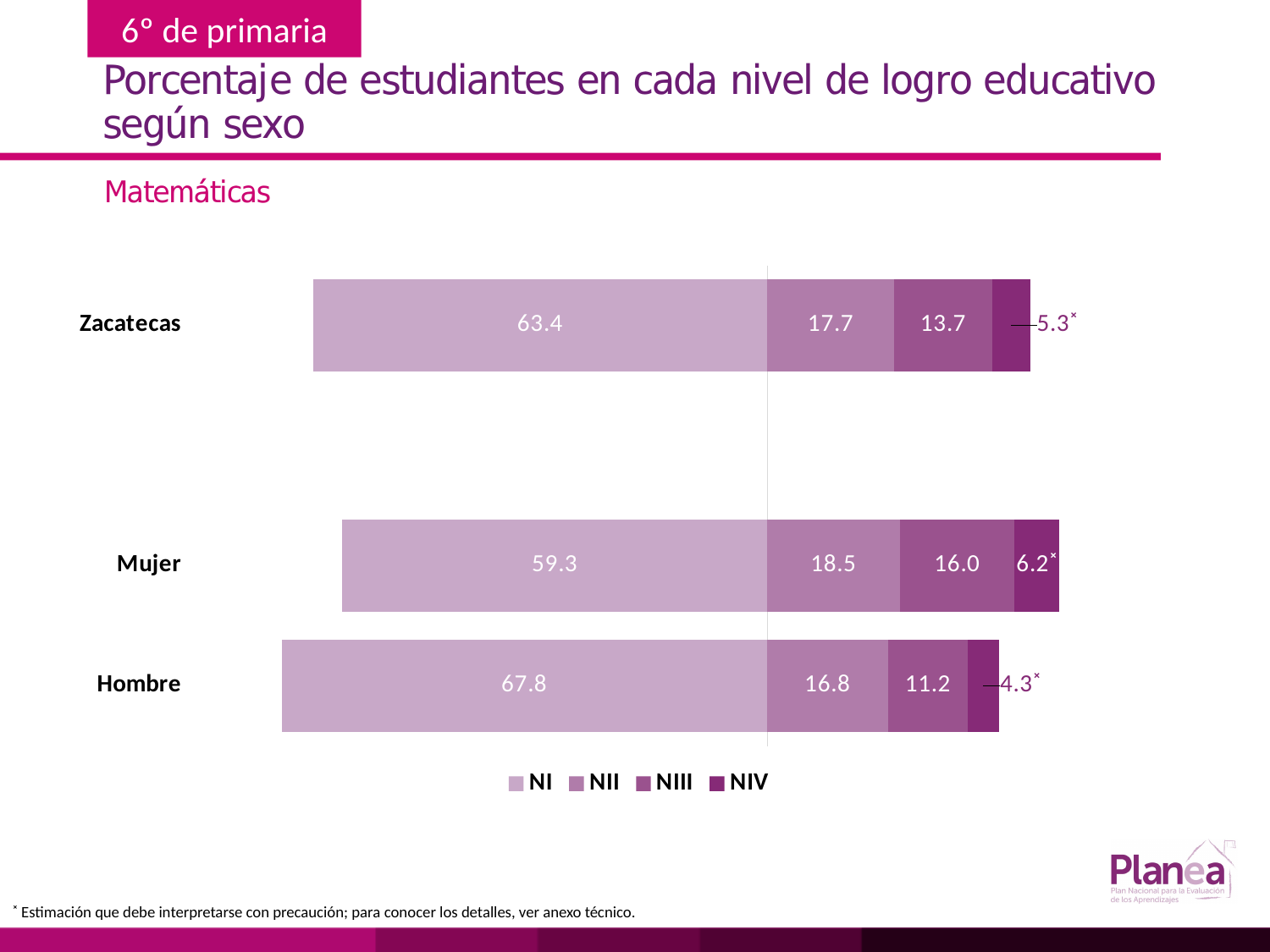

# Porcentaje de estudiantes en cada nivel de logro educativo según sexo

Matemáticas

### Chart

| Category |  |  |  |  |
|---|---|---|---|---|
| Hombre | -67.8 | 16.8 | 11.2 | 4.3 |
| Mujer | -59.3 | 18.5 | 16.0 | 6.2 |
|  | None | None | None | None |
| Zacatecas | -63.4 | 17.7 | 13.7 | 5.3 |
˟ Estimación que debe interpretarse con precaución; para conocer los detalles, ver anexo técnico.